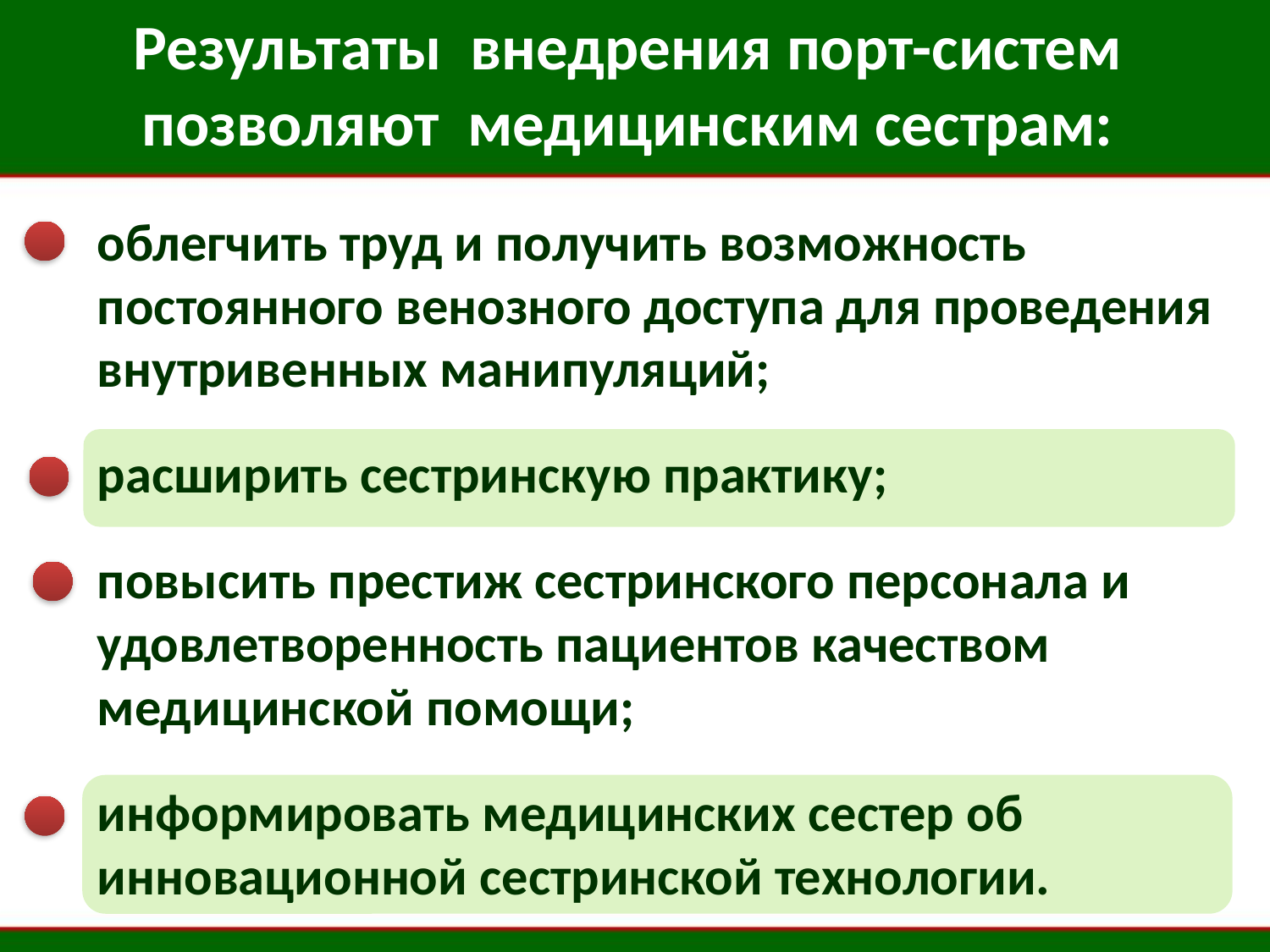

Результаты  внедрения порт-систем  позволяют  медицинским сестрам:
облегчить труд и получить возможность постоянного венозного доступа для проведения  внутривенных манипуляций;
расширить сестринскую практику;
повысить престиж сестринского персонала и удовлетворенность пациентов качеством медицинской помощи;
информировать медицинских сестер об инновационной сестринской технологии.